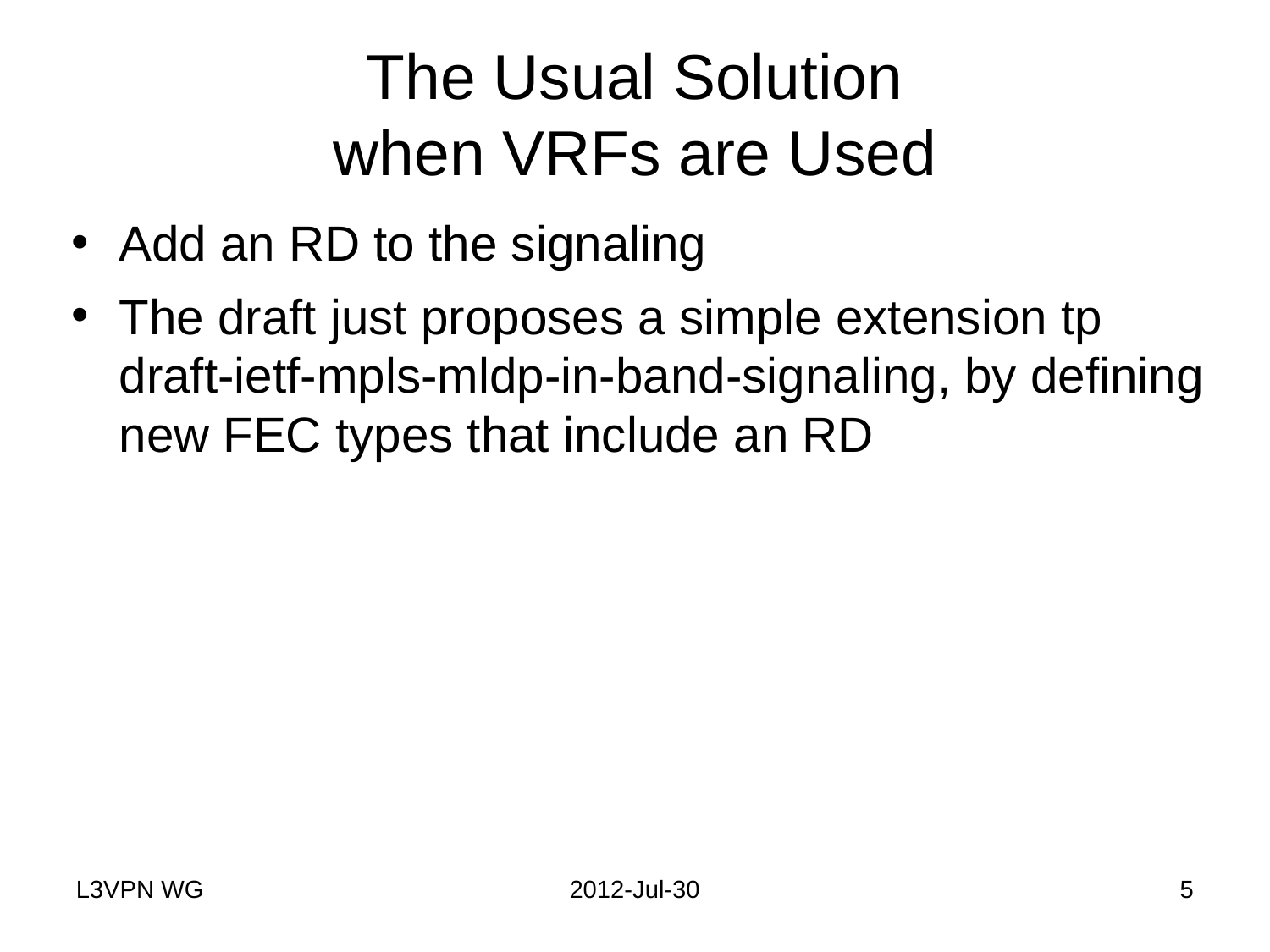

# The Usual Solution when VRFs are Used
Add an RD to the signaling
The draft just proposes a simple extension tp draft-ietf-mpls-mldp-in-band-signaling, by defining new FEC types that include an RD

L3VPN WG
2012-Jul-30
5